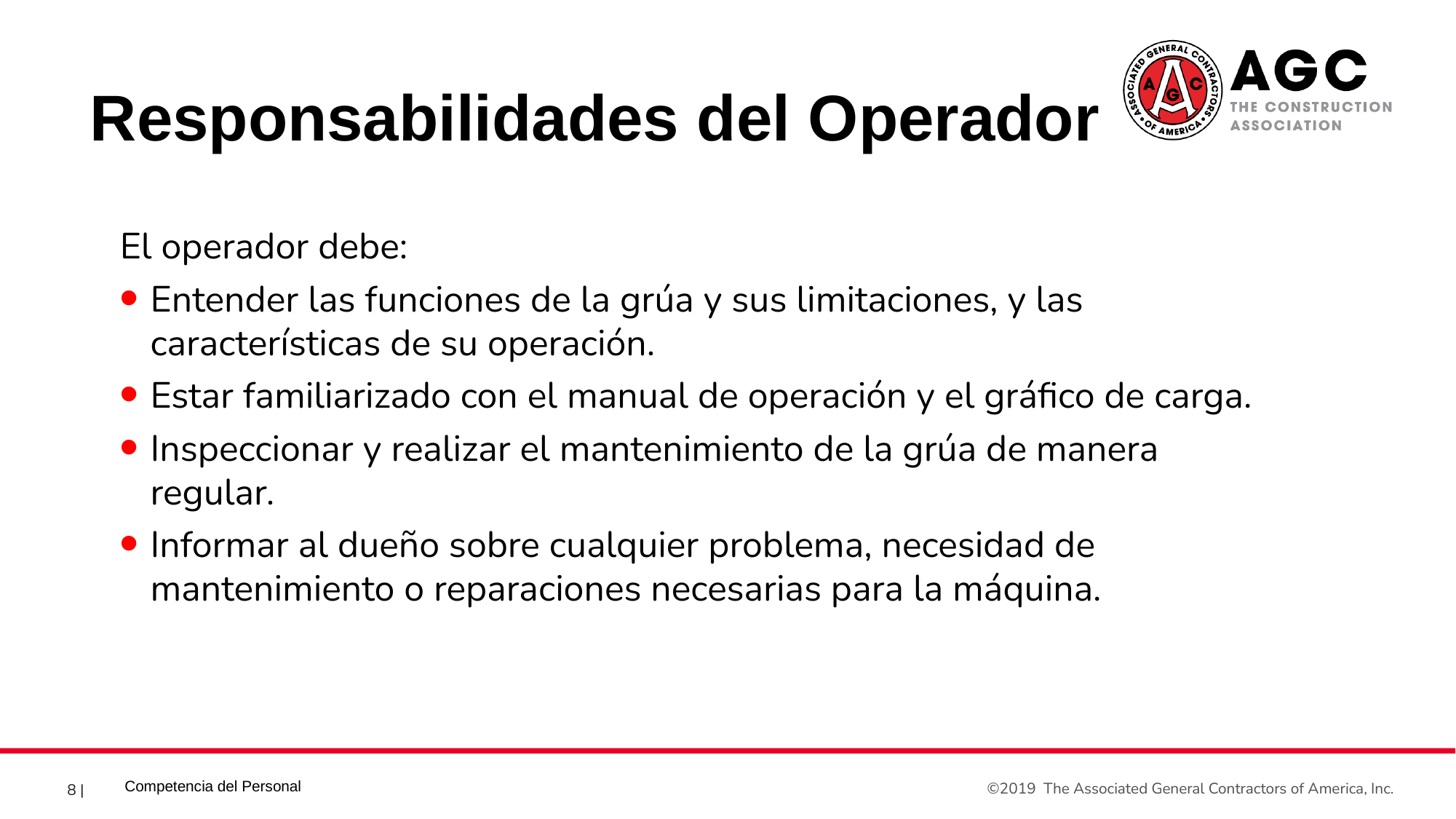

Responsabilidades del Operador

El operador debe:
Entender las funciones de la grúa y sus limitaciones, y las características de su operación.
Estar familiarizado con el manual de operación y el gráfico de carga.
Inspeccionar y realizar el mantenimiento de la grúa de manera regular.
Informar al dueño sobre cualquier problema, necesidad de mantenimiento o reparaciones necesarias para la máquina.
Competencia del Personal